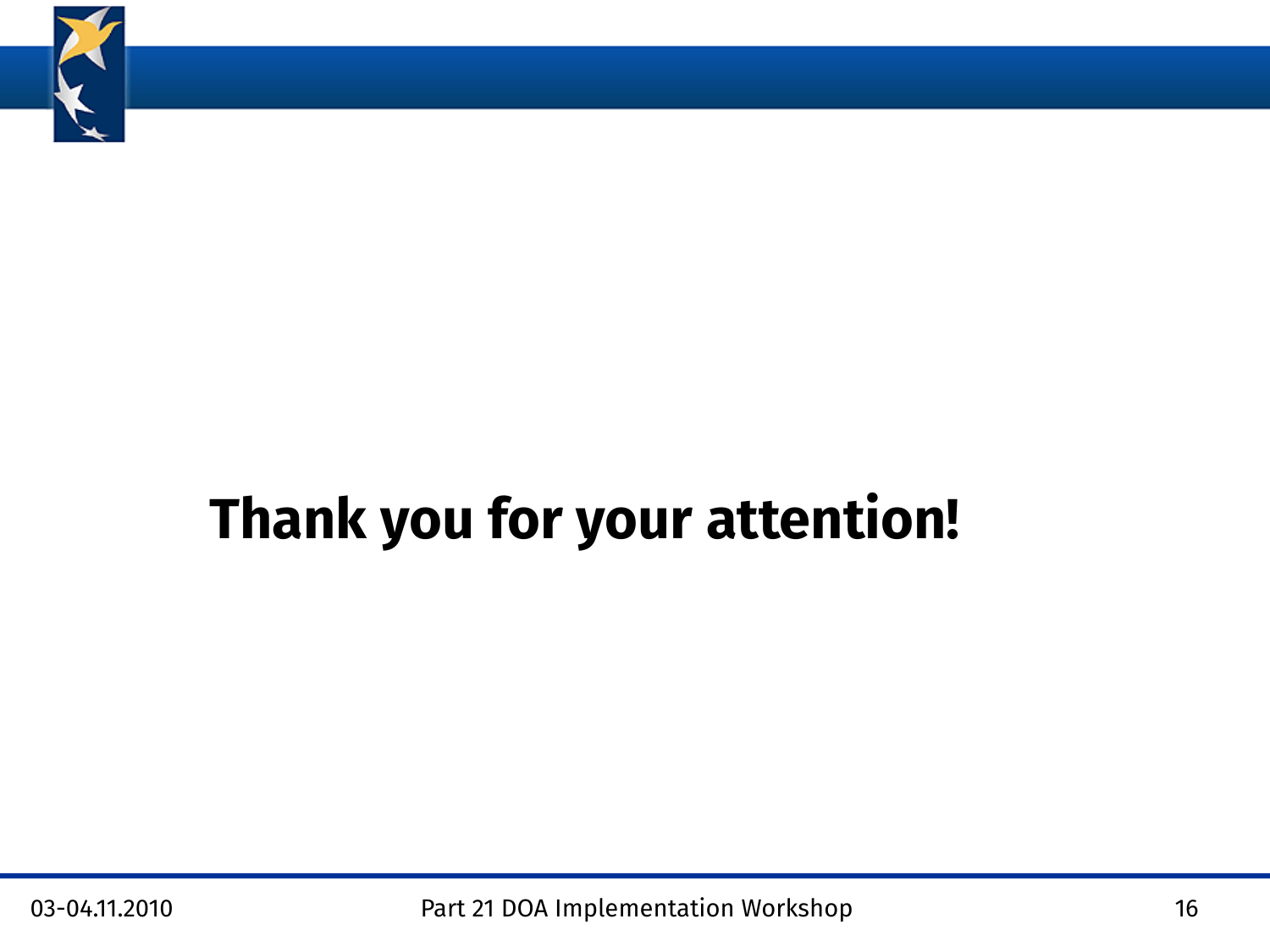

Thank you for your attention!
03-04.11.2010
Part 21 DOA Implementation Workshop
16